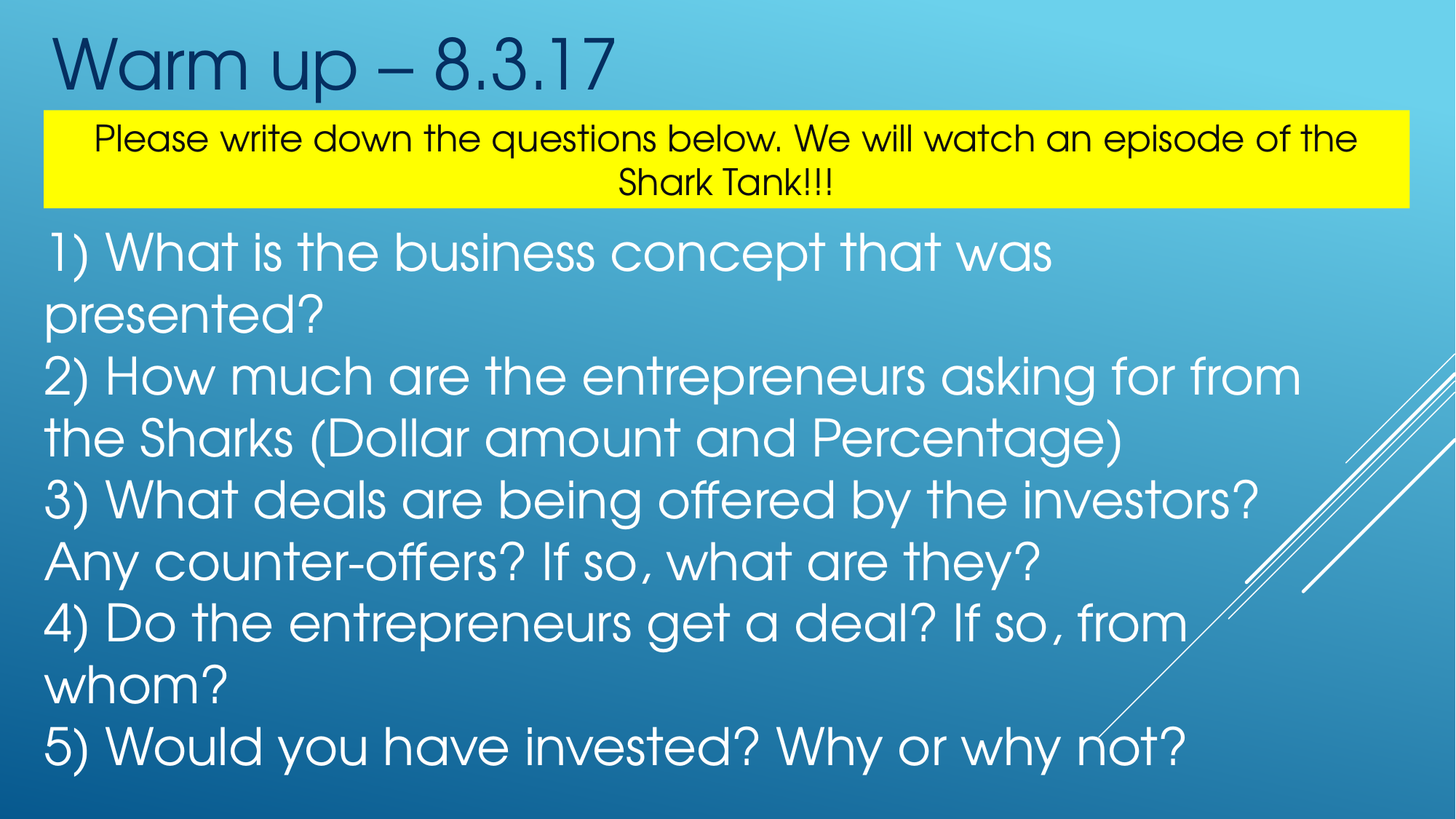

Warm up – 8.3.17
Please write down the questions below. We will watch an episode of the Shark Tank!!!
1) What is the business concept that was presented?
2) How much are the entrepreneurs asking for from the Sharks (Dollar amount and Percentage)
3) What deals are being offered by the investors? Any counter-offers? If so, what are they?
4) Do the entrepreneurs get a deal? If so, from whom?
5) Would you have invested? Why or why not?